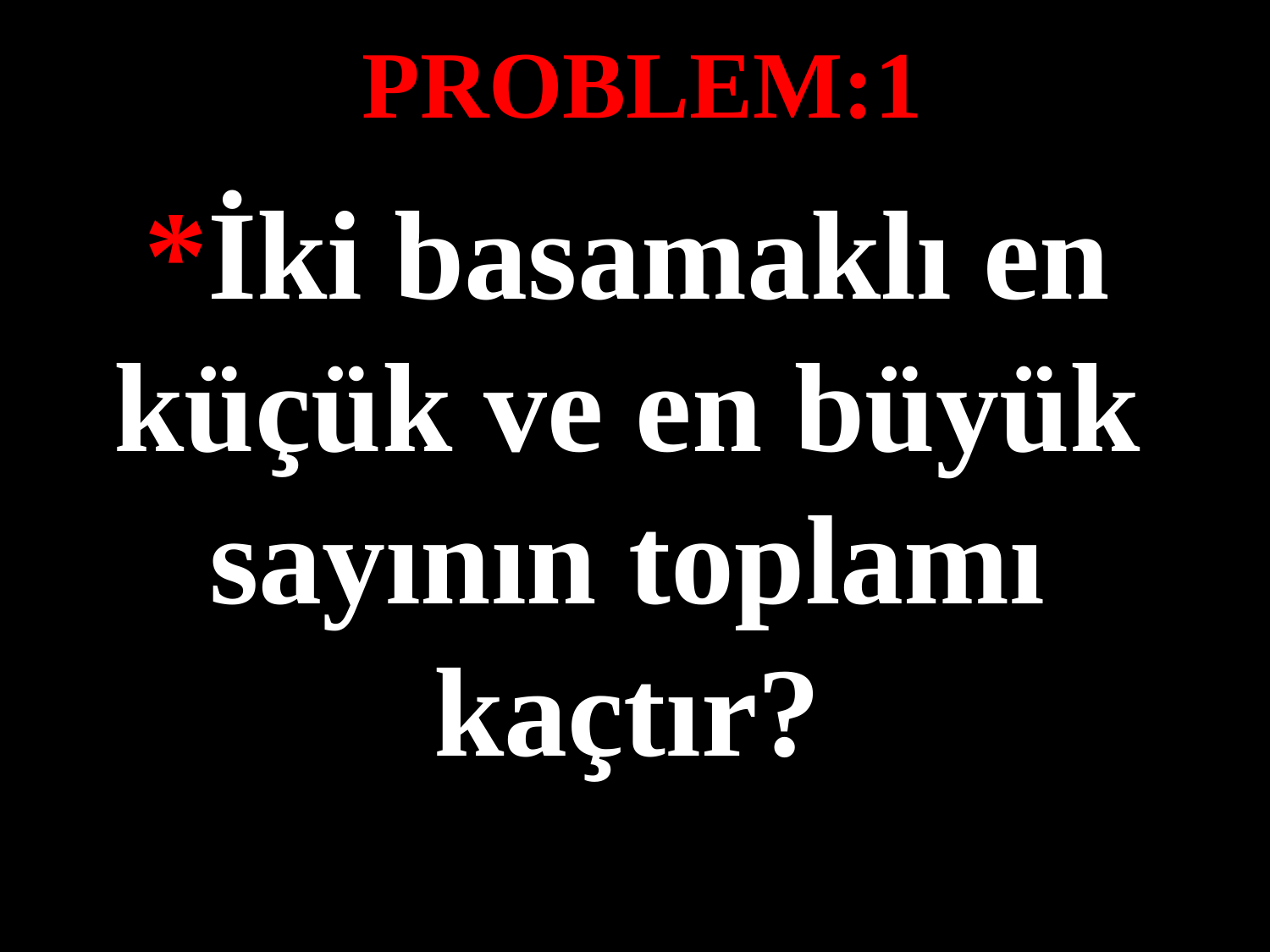

PROBLEM:1
*İki basamaklı en küçük ve en büyük sayının toplamı kaçtır?
#